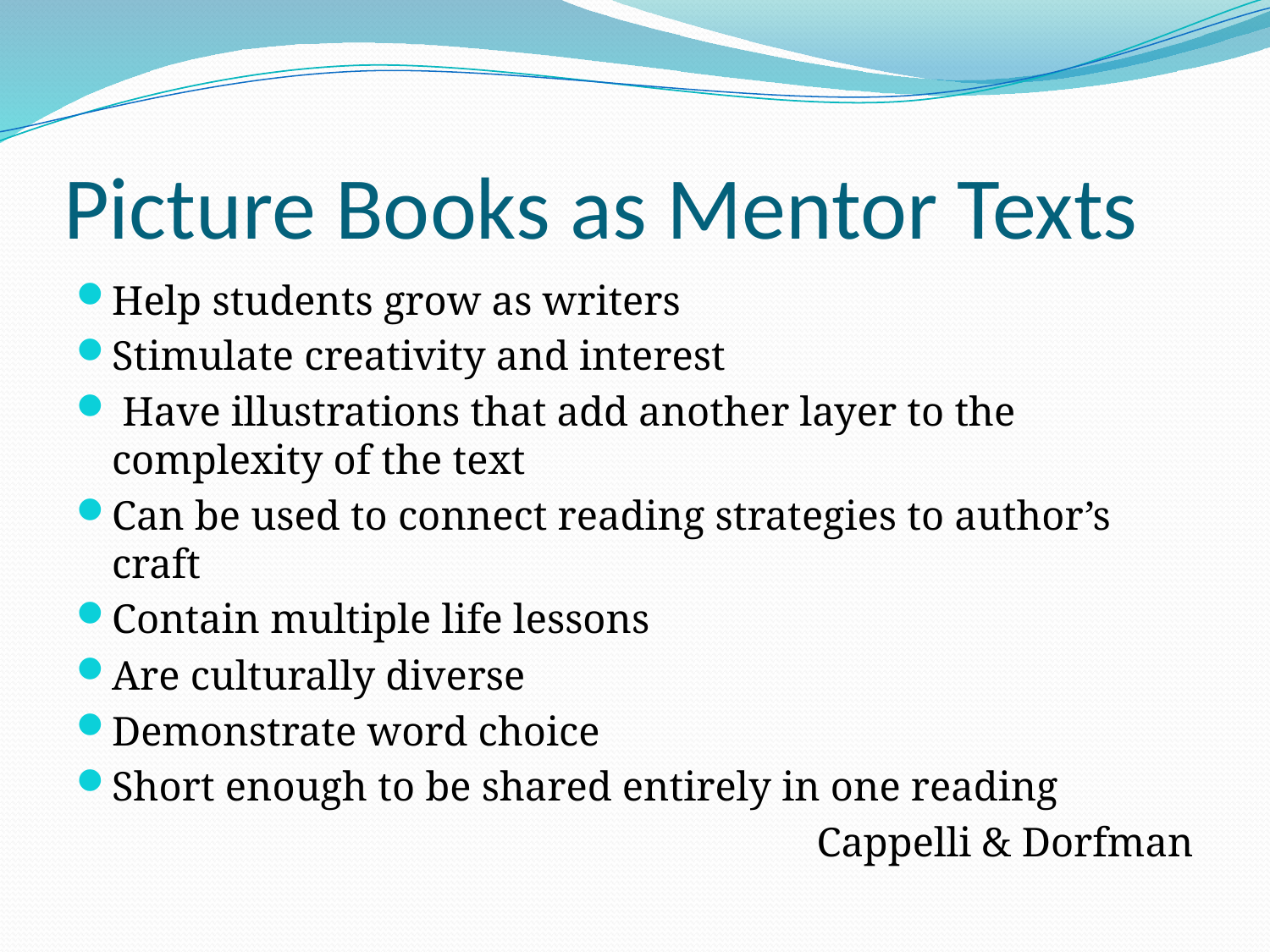

# Picture Books as Mentor Texts
Help students grow as writers
Stimulate creativity and interest
 Have illustrations that add another layer to the complexity of the text
Can be used to connect reading strategies to author’s craft
Contain multiple life lessons
Are culturally diverse
Demonstrate word choice
Short enough to be shared entirely in one reading
Cappelli & Dorfman